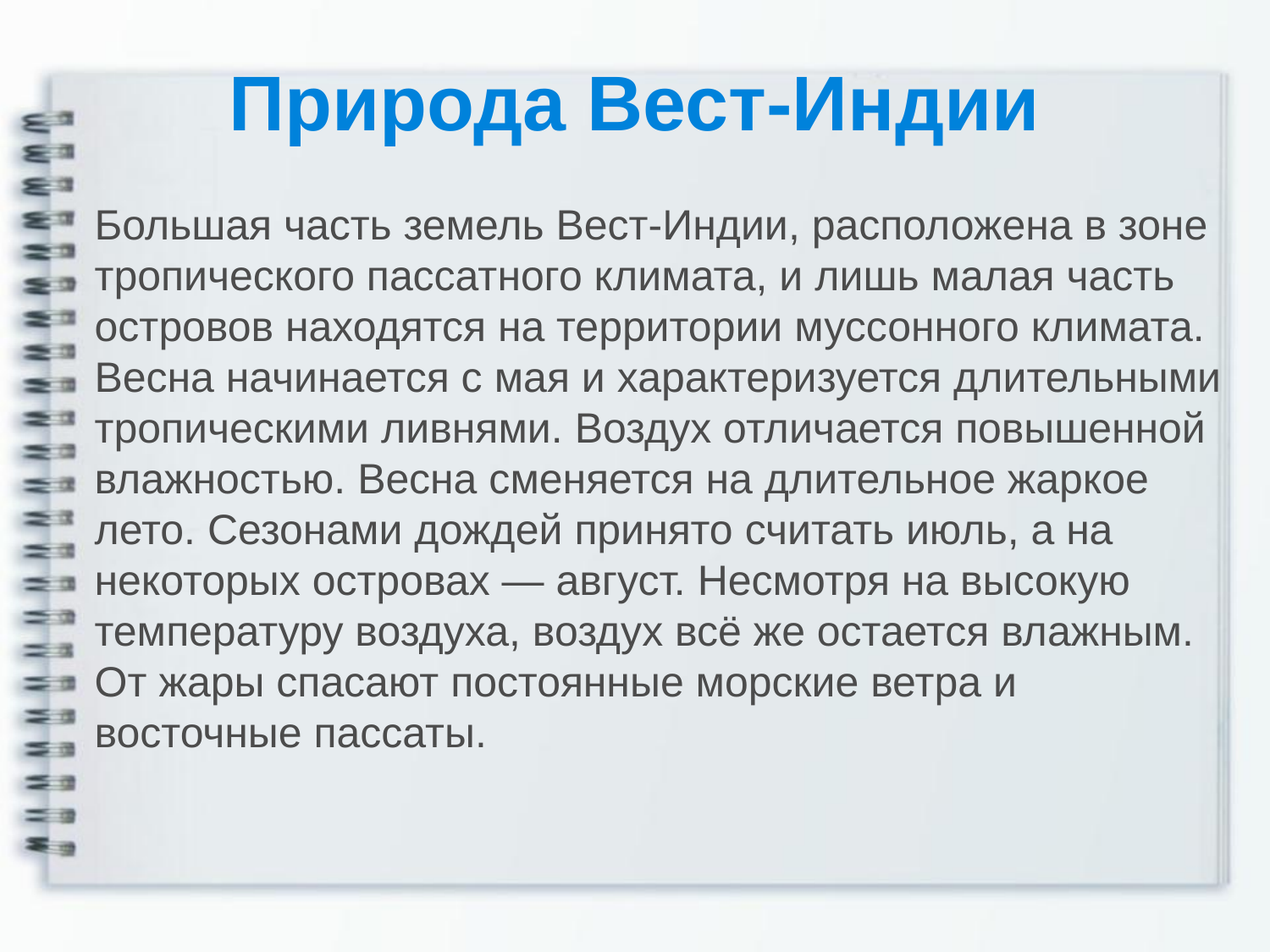

# Природа Вест-Индии
Большая часть земель Вест-Индии, расположена в зоне тропического пассатного климата, и лишь малая часть островов находятся на территории муссонного климата. Весна начинается с мая и характеризуется длительными тропическими ливнями. Воздух отличается повышенной влажностью. Весна сменяется на длительное жаркое лето. Сезонами дождей принято считать июль, а на некоторых островах — август. Несмотря на высокую температуру воздуха, воздух всё же остается влажным. От жары спасают постоянные морские ветра и восточные пассаты.